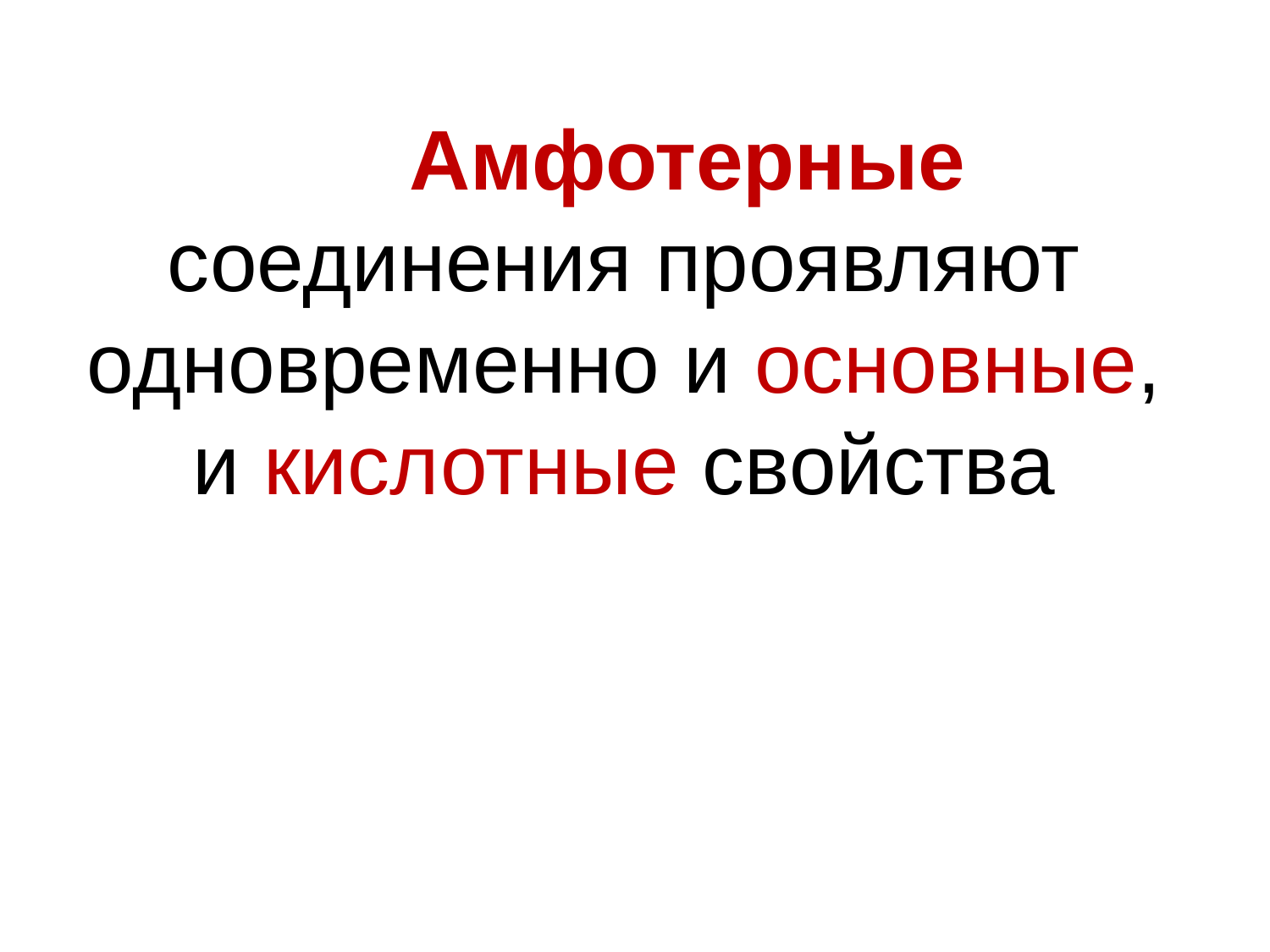

Амфотерные соединения проявляют одновременно и основные, и кислотные свойства